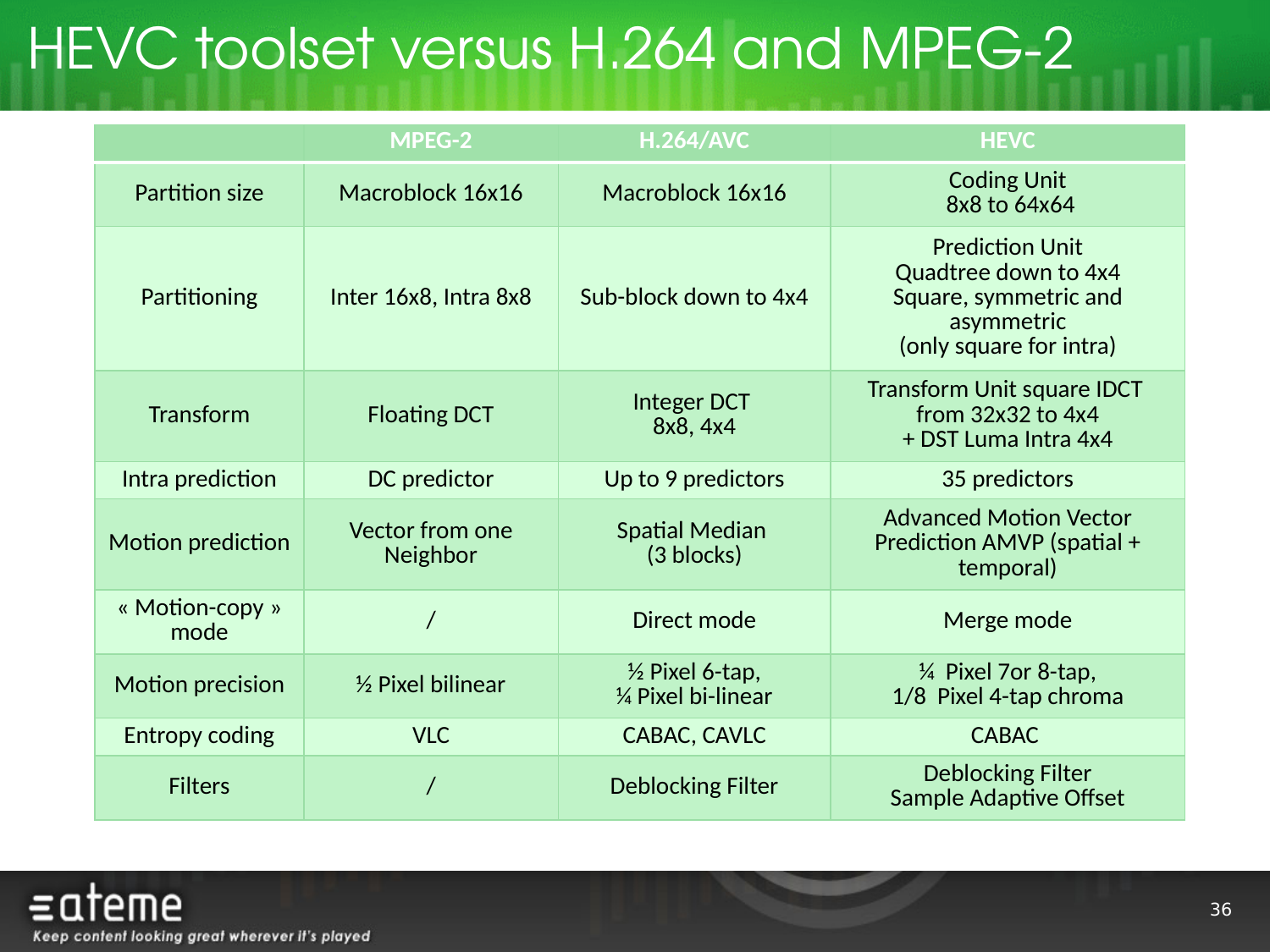

HEVC toolset versus H.264 and MPEG-2
HEVC toolset versus H.264 and MPEG-2
|  | MPEG-2 | H.264/AVC | HEVC |
| --- | --- | --- | --- |
| Partition size | Macroblock 16x16 | Macroblock 16x16 | Coding Unit 8x8 to 64x64 |
| Partitioning | Inter 16x8, Intra 8x8 | Sub-block down to 4x4 | Prediction Unit Quadtree down to 4x4 Square, symmetric and asymmetric (only square for intra) |
| Transform | Floating DCT | Integer DCT 8x8, 4x4 | Transform Unit square IDCT from 32x32 to 4x4 + DST Luma Intra 4x4 |
| Intra prediction | DC predictor | Up to 9 predictors | 35 predictors |
| Motion prediction | Vector from one Neighbor | Spatial Median (3 blocks) | Advanced Motion Vector Prediction AMVP (spatial + temporal) |
| « Motion-copy » mode | / | Direct mode | Merge mode |
| Motion precision | ½ Pixel bilinear | ½ Pixel 6-tap, ¼ Pixel bi-linear | ¼ Pixel 7or 8-tap, 1/8 Pixel 4-tap chroma |
| Entropy coding | VLC | CABAC, CAVLC | CABAC |
| Filters | / | Deblocking Filter | Deblocking Filter Sample Adaptive Offset |